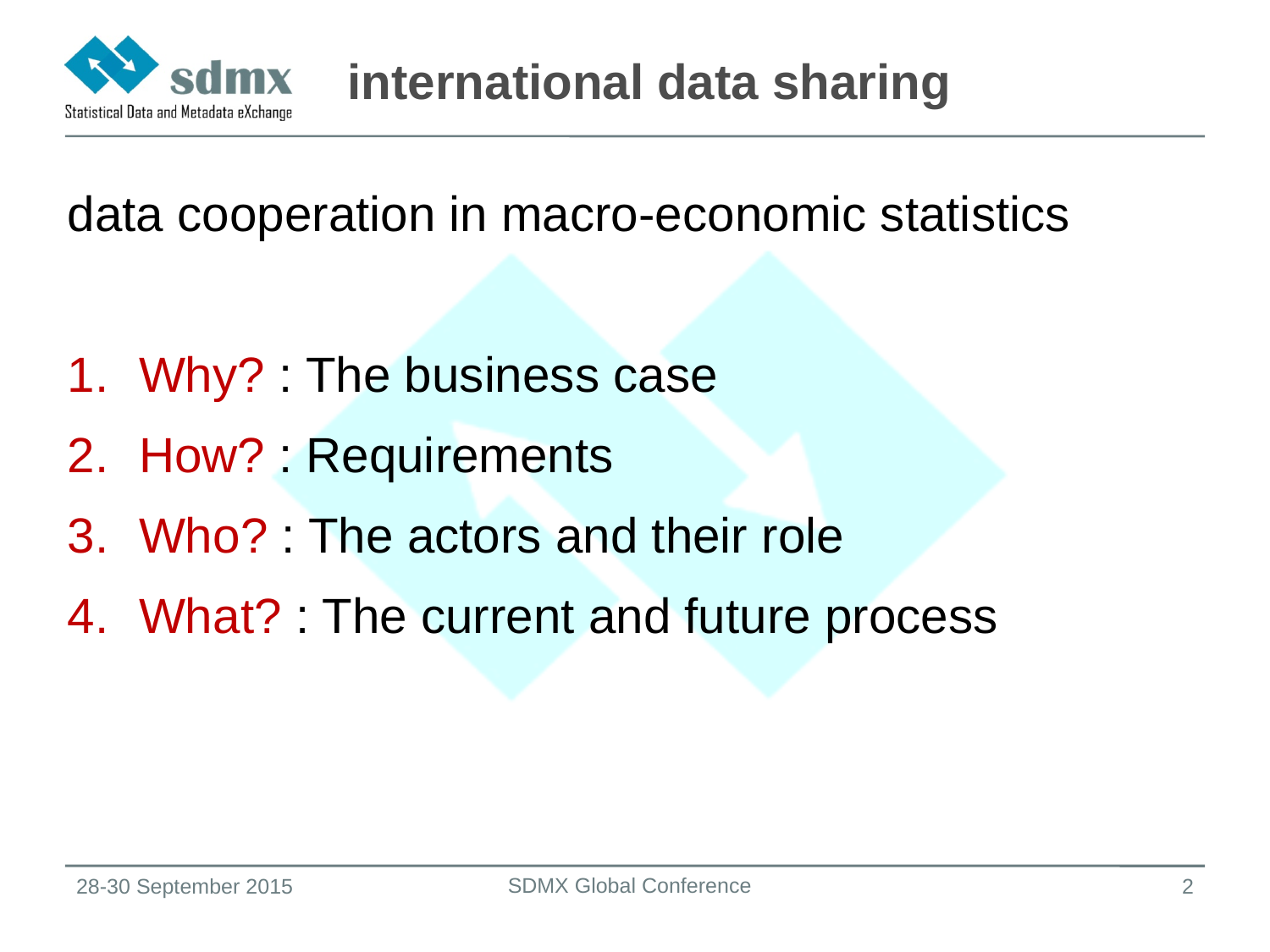

# international data sharing
data cooperation in macro-economic statistics

Why? : The business case
How? : Requirements
Who? : The actors and their role
What? : The current and future process
SDMX Global Conference
28-30 September 2015
2